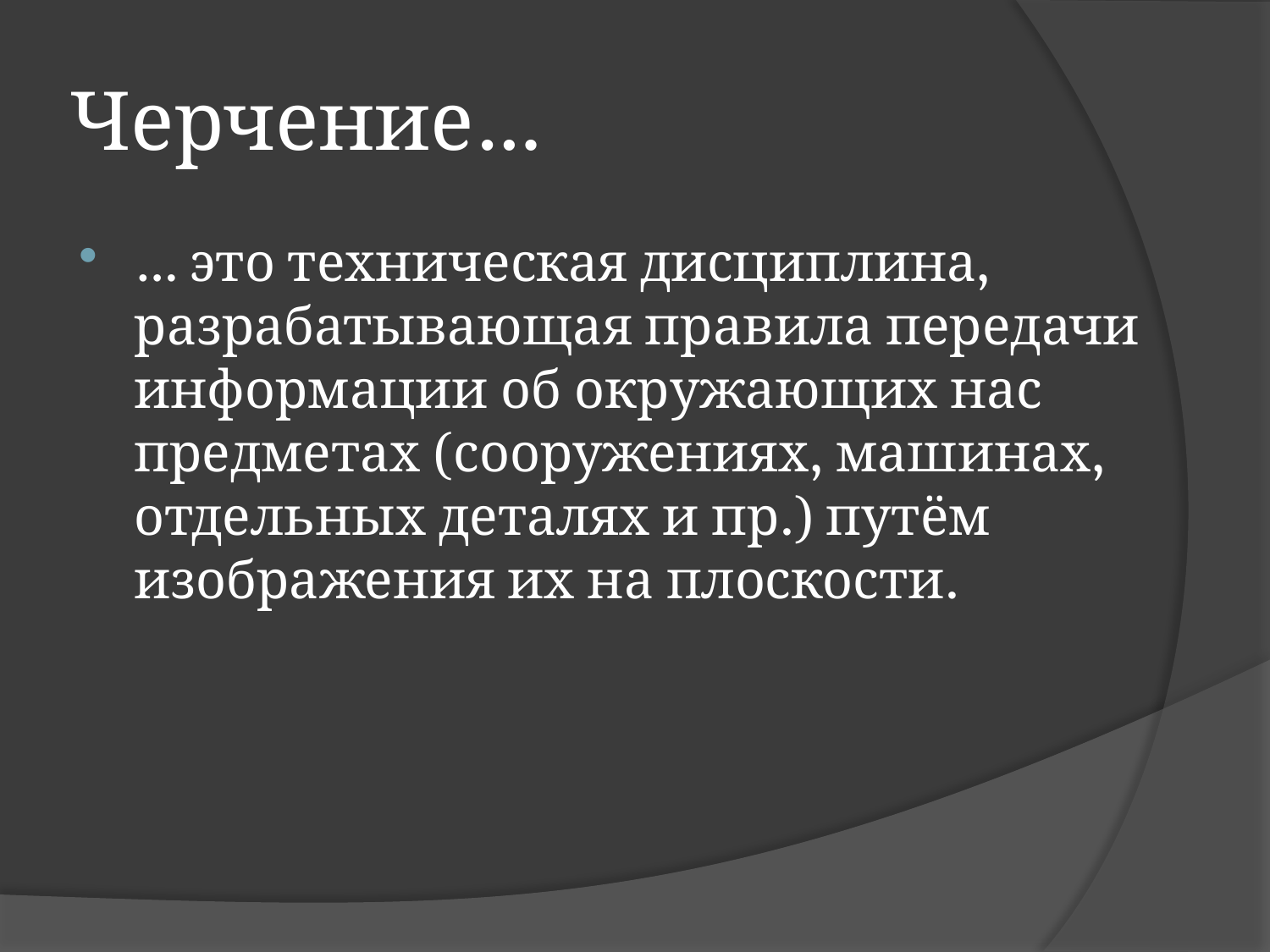

# Черчение…
… это техническая дисциплина, разрабатывающая правила передачи информации об окружающих нас предметах (сооружениях, машинах, отдельных деталях и пр.) путём изображения их на плоскости.